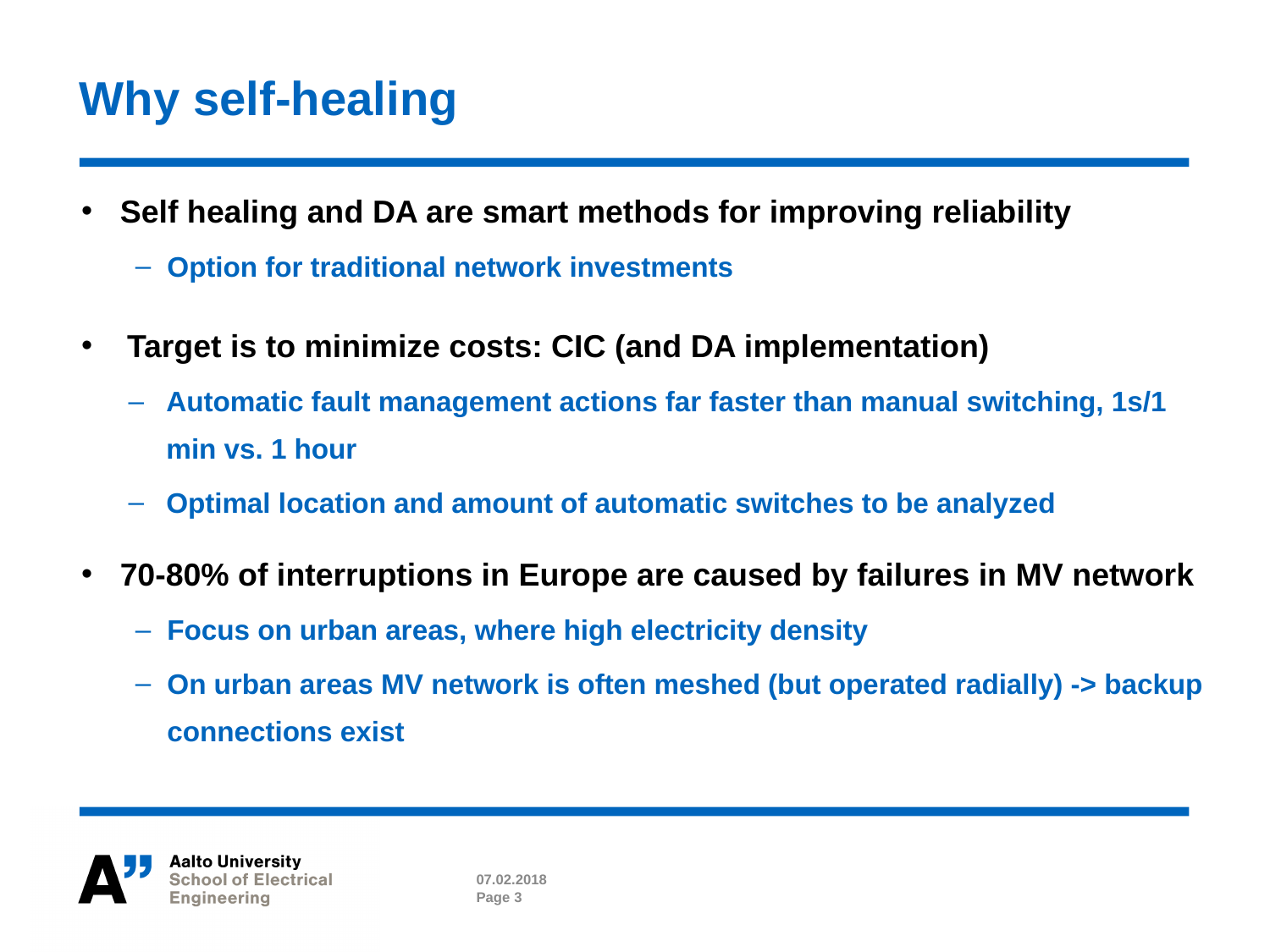

# Why self-healing
Self healing and DA are smart methods for improving reliability
Option for traditional network investments
Target is to minimize costs: CIC (and DA implementation)
Automatic fault management actions far faster than manual switching, 1s/1 min vs. 1 hour
Optimal location and amount of automatic switches to be analyzed
70-80% of interruptions in Europe are caused by failures in MV network
Focus on urban areas, where high electricity density
On urban areas MV network is often meshed (but operated radially) -> backup connections exist

07.02.2018
Page 3